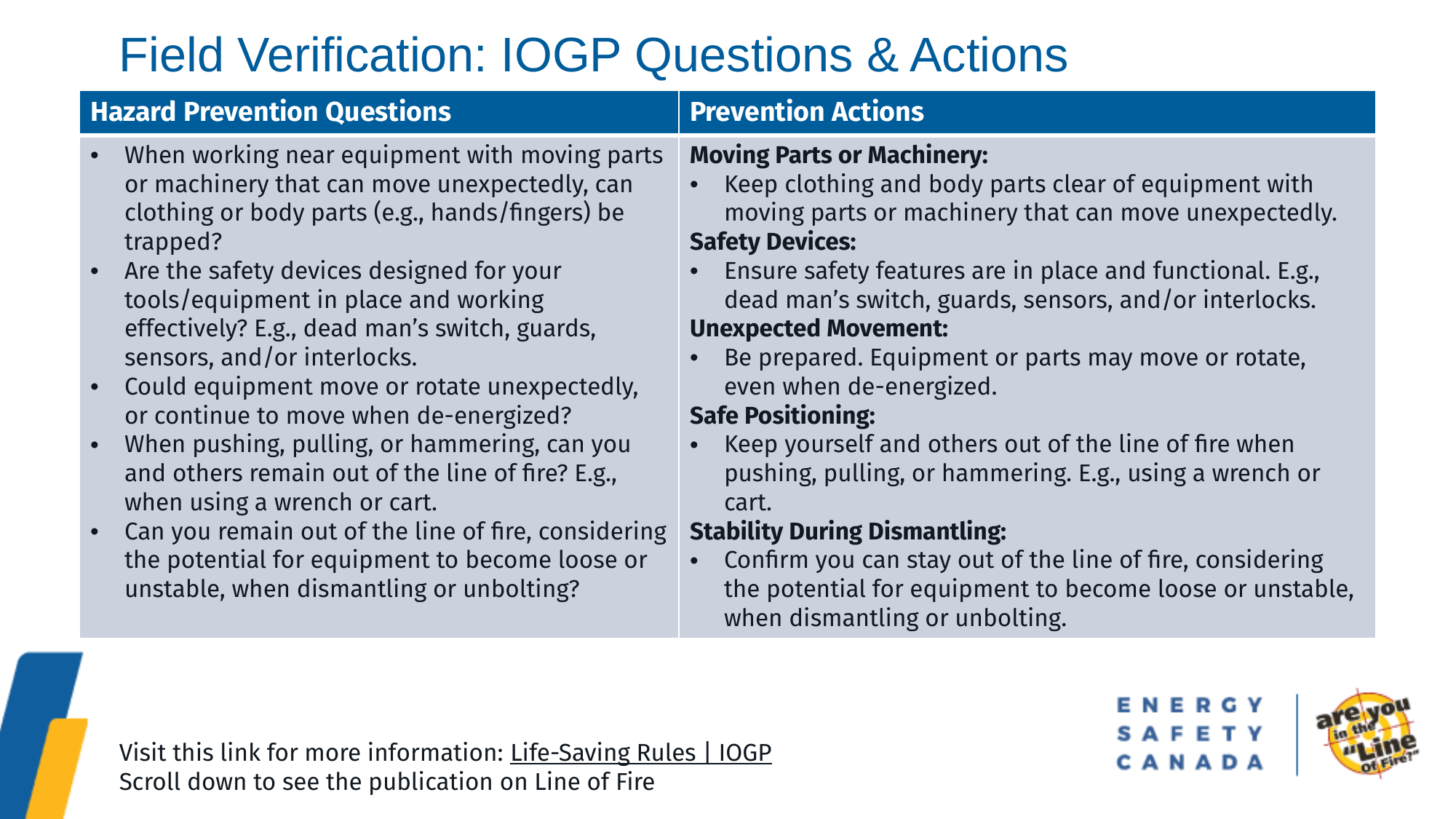

Field Verification: IOGP Questions & Actions
| Hazard Prevention Questions | Prevention Actions |
| --- | --- |
| When working near equipment with moving parts or machinery that can move unexpectedly, can clothing or body parts (e.g., hands/fingers) be trapped? Are the safety devices designed for your tools/equipment in place and working effectively? E.g., dead man’s switch, guards, sensors, and/or interlocks. Could equipment move or rotate unexpectedly, or continue to move when de-energized? When pushing, pulling, or hammering, can you and others remain out of the line of fire? E.g., when using a wrench or cart. Can you remain out of the line of fire, considering the potential for equipment to become loose or unstable, when dismantling or unbolting? | Moving Parts or Machinery: Keep clothing and body parts clear of equipment with moving parts or machinery that can move unexpectedly. Safety Devices: Ensure safety features are in place and functional. E.g., dead man’s switch, guards, sensors, and/or interlocks. Unexpected Movement: Be prepared. Equipment or parts may move or rotate, even when de-energized. Safe Positioning: Keep yourself and others out of the line of fire when pushing, pulling, or hammering. E.g., using a wrench or cart. Stability During Dismantling: Confirm you can stay out of the line of fire, considering the potential for equipment to become loose or unstable, when dismantling or unbolting. |
Visit this link for more information: Life-Saving Rules | IOGP
Scroll down to see the publication on Line of Fire